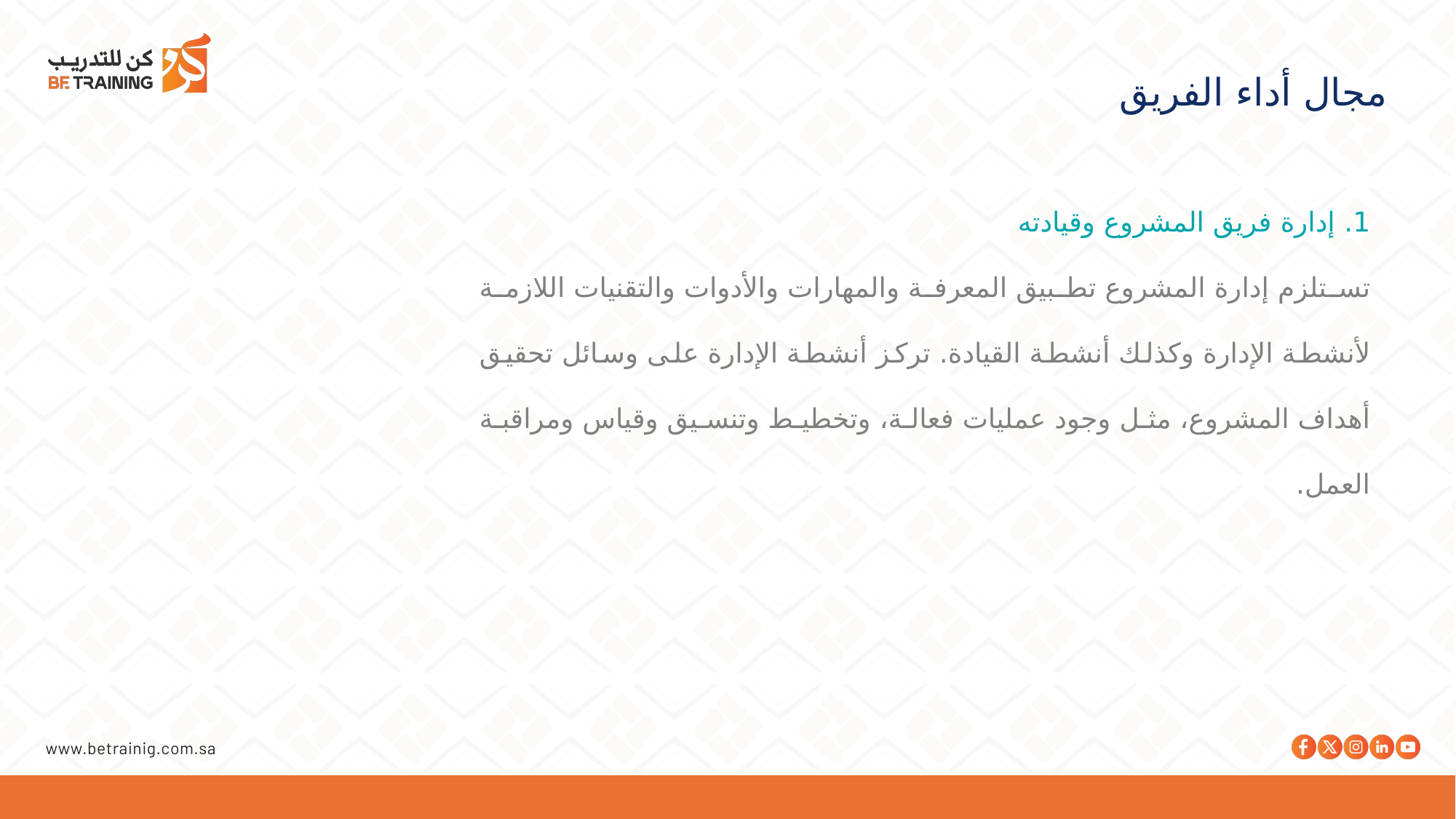

مجال أداء الفريق
1. إدارة فريق المشروع وقيادته
تستلزم إدارة المشروع تطبيق المعرفة والمهارات والأدوات والتقنيات اللازمة لأنشطة الإدارة وكذلك أنشطة القيادة. تركز أنشطة الإدارة على وسائل تحقيق أهداف المشروع، مثل وجود عمليات فعالة، وتخطيط وتنسيق وقياس ومراقبة العمل.